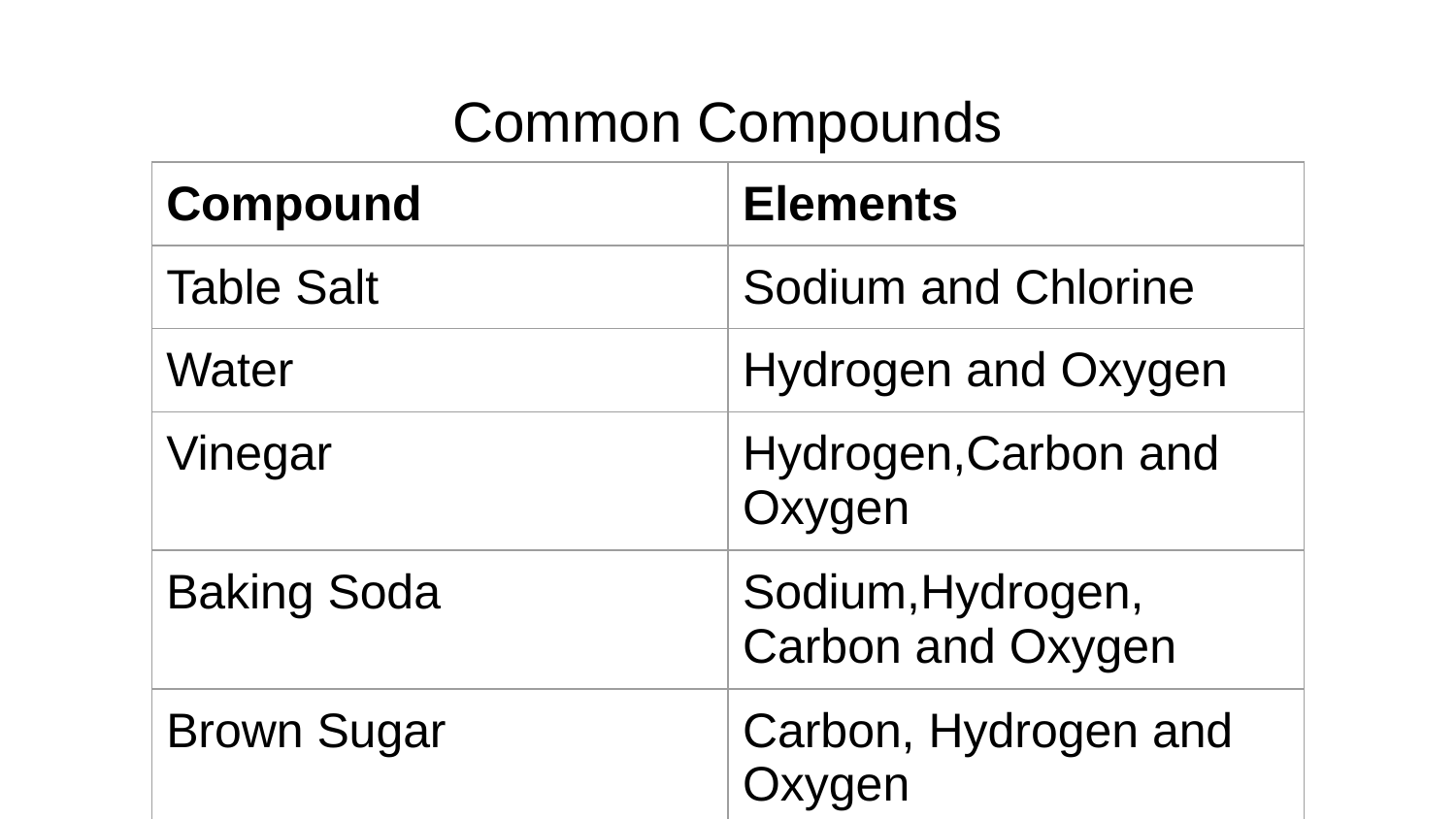

# Common Compounds
| Compound | Elements |
| --- | --- |
| Table Salt | Sodium and Chlorine |
| Water | Hydrogen and Oxygen |
| Vinegar | Hydrogen,Carbon and Oxygen |
| Baking Soda | Sodium,Hydrogen, Carbon and Oxygen |
| Brown Sugar | Carbon, Hydrogen and Oxygen |